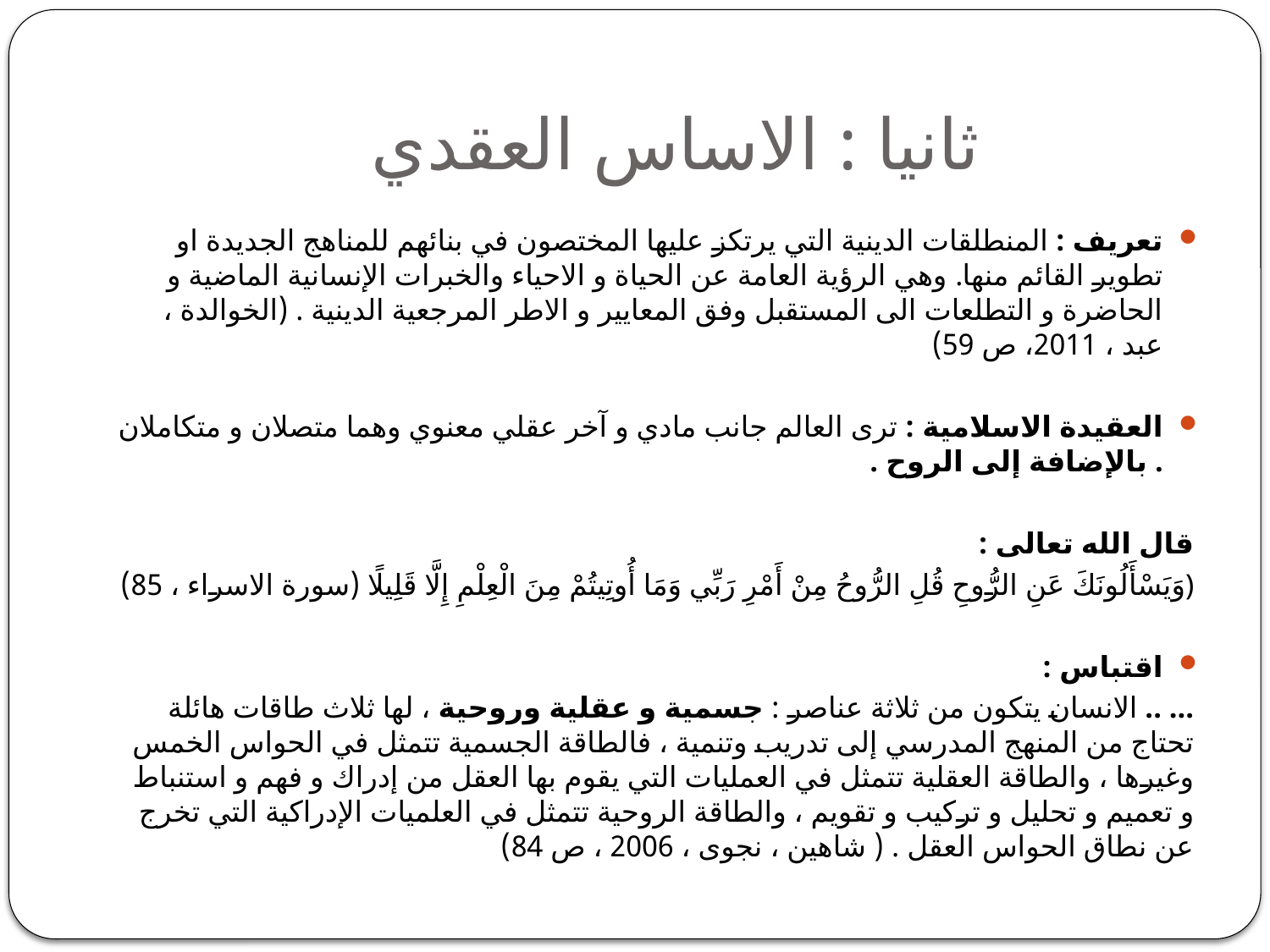

# ثانيا : الاساس العقدي
تعريف : المنطلقات الدينية التي يرتكز عليها المختصون في بنائهم للمناهج الجديدة او تطوير القائم منها. وهي الرؤية العامة عن الحياة و الاحياء والخبرات الإنسانية الماضية و الحاضرة و التطلعات الى المستقبل وفق المعايير و الاطر المرجعية الدينية . (الخوالدة ، عبد ، 2011، ص 59)

العقيدة الاسلامية : ترى العالم جانب مادي و آخر عقلي معنوي وهما متصلان و متكاملان . بالإضافة إلى الروح .

قال الله تعالى :
﴿وَيَسْأَلُونَكَ عَنِ الرُّوحِ قُلِ الرُّوحُ مِنْ أَمْرِ رَبِّي وَمَا أُوتِيتُمْ مِنَ الْعِلْمِ إِلَّا قَلِيلًا (سورة الاسراء ، 85)

اقتباس :
... .. الانسان يتكون من ثلاثة عناصر : جسمية و عقلية وروحية ، لها ثلاث طاقات هائلة تحتاج من المنهج المدرسي إلى تدريب وتنمية ، فالطاقة الجسمية تتمثل في الحواس الخمس وغيرها ، والطاقة العقلية تتمثل في العمليات التي يقوم بها العقل من إدراك و فهم و استنباط و تعميم و تحليل و تركيب و تقويم ، والطاقة الروحية تتمثل في العلميات الإدراكية التي تخرج عن نطاق الحواس العقل . ( شاهين ، نجوى ، 2006 ، ص 84)